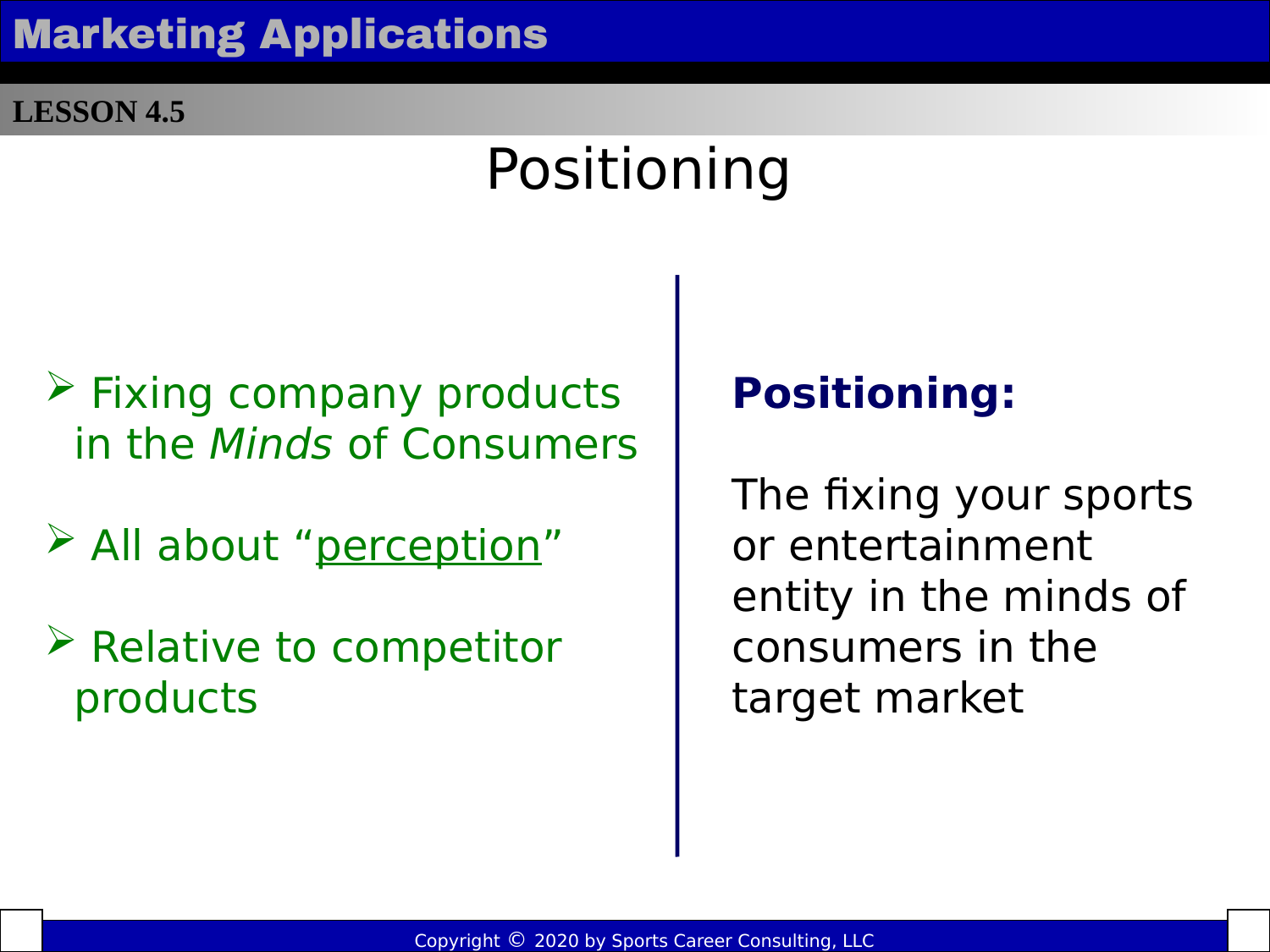

Marketing Applications
LESSON 4.5
 Positioning

 Fixing company products in the Minds of Consumers

 All about “perception”

 Relative to competitor products
Positioning:

The fixing your sports or entertainment entity in the minds of consumers in the target market
Copyright © 2020 by Sports Career Consulting, LLC